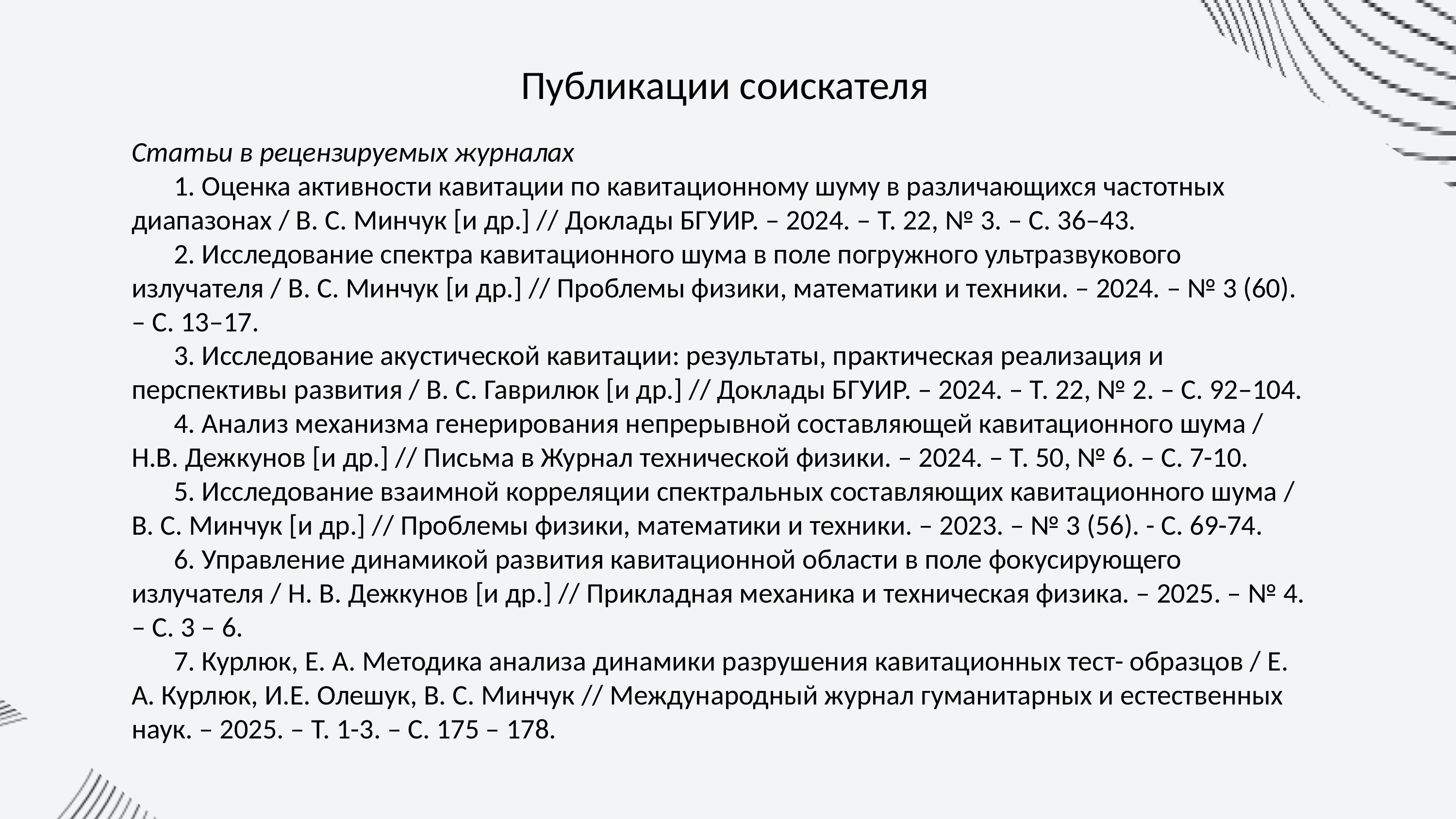

Публикации соискателя
Статьи в рецензируемых журналах
1. Оценка активности кавитации по кавитационному шуму в различающихся частотных диапазонах / В. С. Минчук [и др.] // Доклады БГУИР. – 2024. – Т. 22, № 3. – С. 36–43.
2. Исследование спектра кавитационного шума в поле погружного ультразвукового излучателя / В. С. Минчук [и др.] // Проблемы физики, математики и техники. – 2024. – № 3 (60). – С. 13–17.
3. Исследование акустической кавитации: результаты, практическая реализация и перспективы развития / В. С. Гаврилюк [и др.] // Доклады БГУИР. – 2024. – Т. 22, № 2. – С. 92–104.
4. Анализ механизма генерирования непрерывной составляющей кавитационного шума / Н.В. Дежкунов [и др.] // Письма в Журнал технической физики. – 2024. – Т. 50, № 6. – С. 7-10.
5. Исследование взаимной корреляции спектральных составляющих кавитационного шума / В. С. Минчук [и др.] // Проблемы физики, математики и техники. – 2023. – № 3 (56). - С. 69-74.
6. Управление динамикой развития кавитационной области в поле фокусирующего излучателя / Н. В. Дежкунов [и др.] // Прикладная механика и техническая физика. – 2025. – № 4. – С. 3 – 6.
7. Курлюк, Е. А. Методика анализа динамики разрушения кавитационных тест- образцов / Е. А. Курлюк, И.Е. Олешук, В. С. Минчук // Международный журнал гуманитарных и естественных наук. – 2025. – Т. 1-3. – С. 175 – 178.